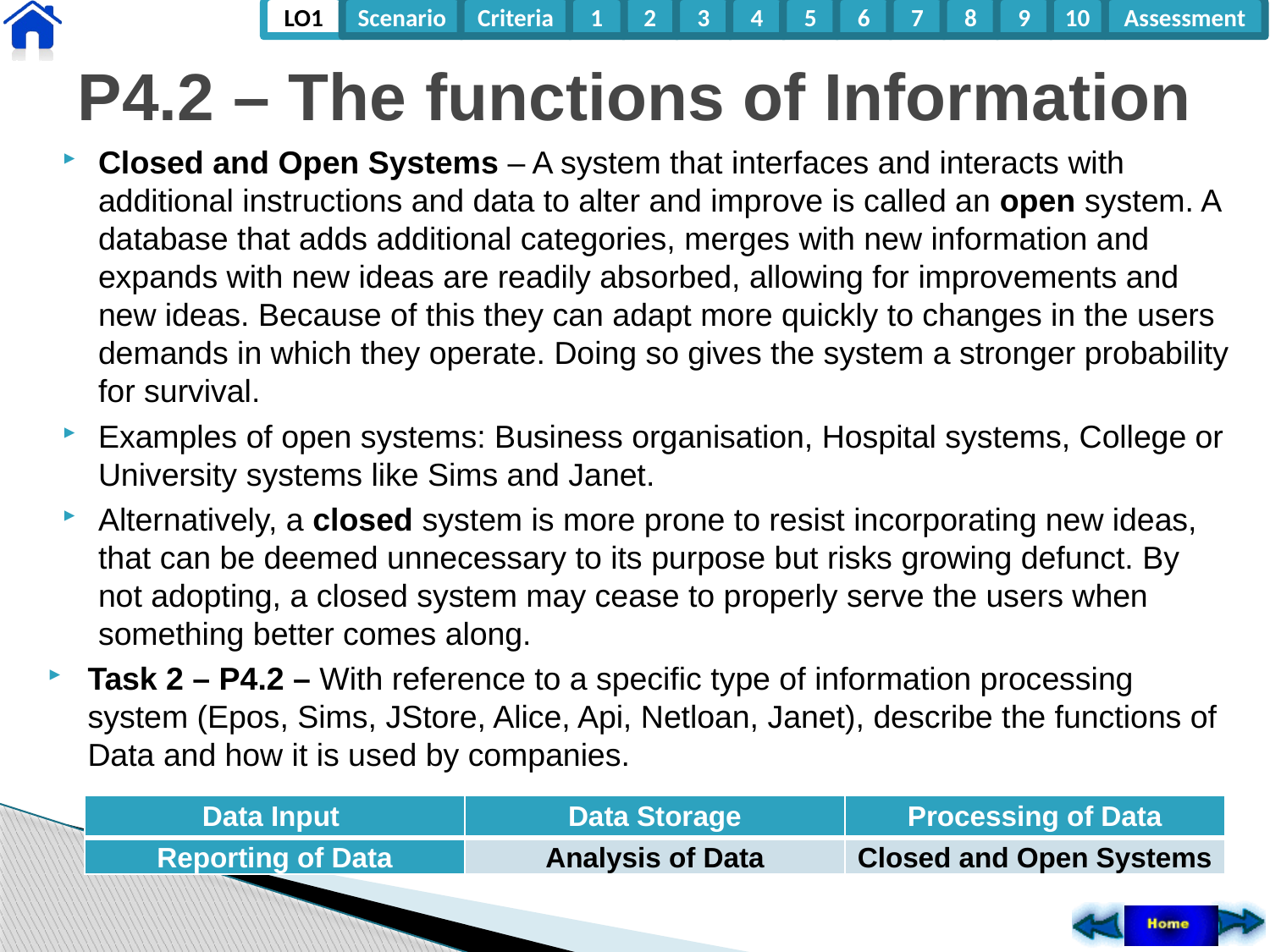

# P4.2 – The functions of Information
Closed and Open Systems – A system that interfaces and interacts with additional instructions and data to alter and improve is called an open system. A database that adds additional categories, merges with new information and expands with new ideas are readily absorbed, allowing for improvements and new ideas. Because of this they can adapt more quickly to changes in the users demands in which they operate. Doing so gives the system a stronger probability for survival.
Examples of open systems: Business organisation, Hospital systems, College or University systems like Sims and Janet.
Alternatively, a closed system is more prone to resist incorporating new ideas, that can be deemed unnecessary to its purpose but risks growing defunct. By not adopting, a closed system may cease to properly serve the users when something better comes along.
Task 2 – P4.2 – With reference to a specific type of information processing system (Epos, Sims, JStore, Alice, Api, Netloan, Janet), describe the functions of Data and how it is used by companies.
| Data Input | Data Storage | Processing of Data |
| --- | --- | --- |
| Reporting of Data | Analysis of Data | Closed and Open Systems |